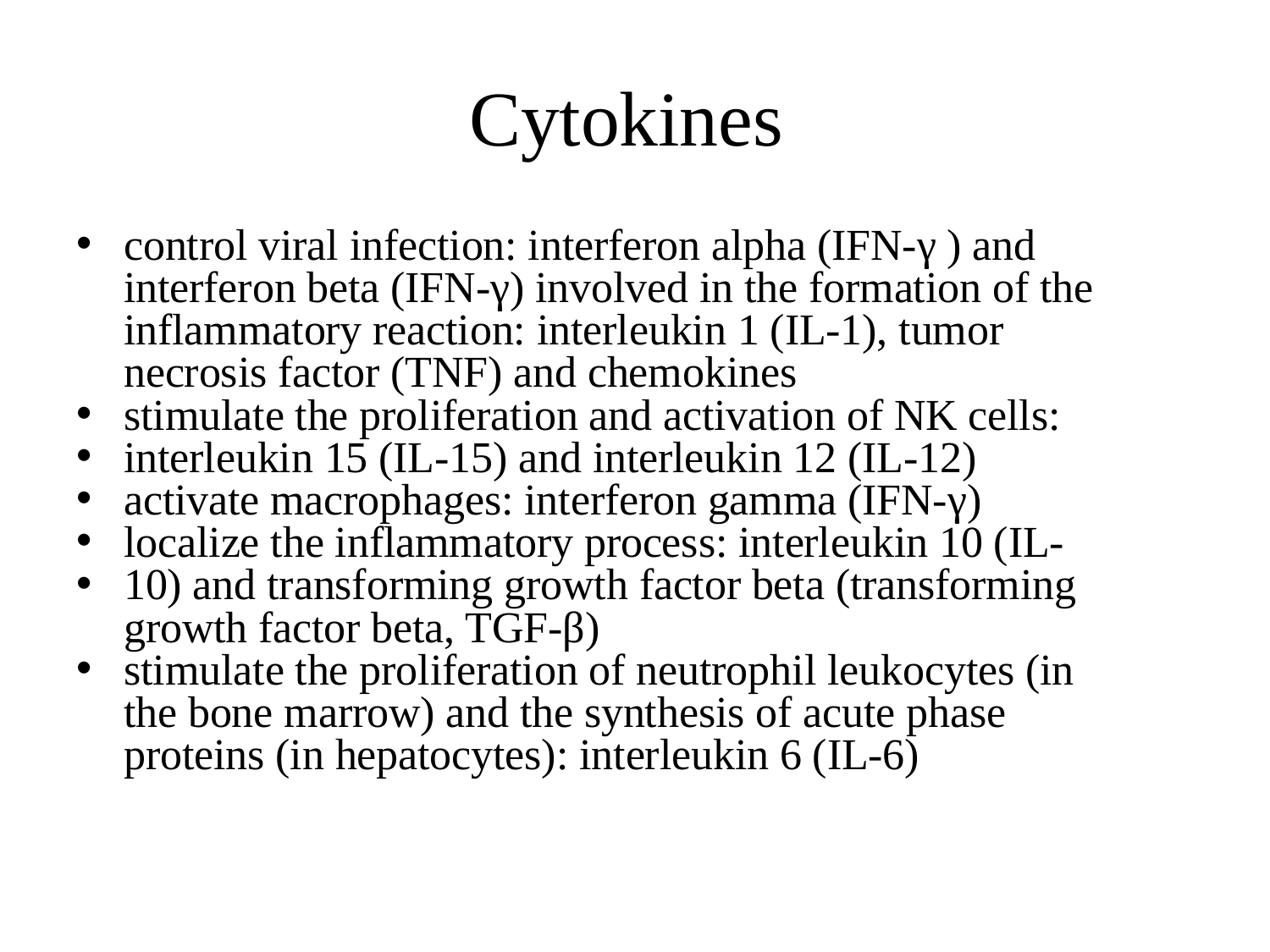

# Cytokines
control viral infection: interferon alpha (IFN-γ ) and interferon beta (IFN-γ) involved in the formation of the inflammatory reaction: interleukin 1 (IL-1), tumor necrosis factor (TNF) and chemokines
stimulate the proliferation and activation of NK cells:
interleukin 15 (IL-15) and interleukin 12 (IL-12)
activate macrophages: interferon gamma (IFN-γ)
localize the inflammatory process: interleukin 10 (IL-
10) and transforming growth factor beta (transforming growth factor beta, TGF-β)
stimulate the proliferation of neutrophil leukocytes (in the bone marrow) and the synthesis of acute phase proteins (in hepatocytes): interleukin 6 (IL-6)